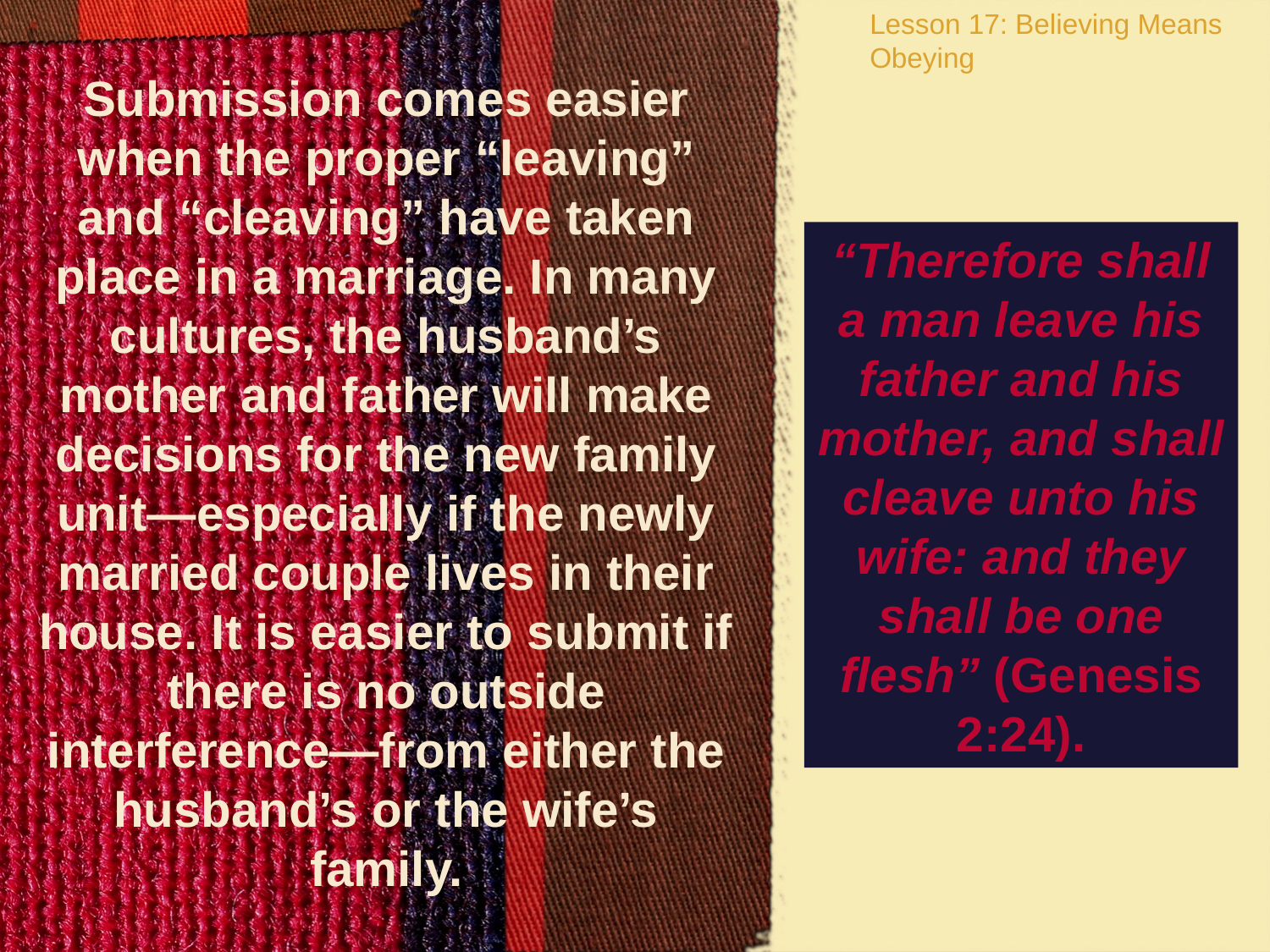

Lesson 17: Believing Means Obeying
Submission comes easier when the proper “leaving” and “cleaving” have taken place in a marriage. In many cultures, the husband’s mother and father will make decisions for the new family unit—especially if the newly married couple lives in their house. It is easier to submit if there is no outside interference—from either the husband’s or the wife’s family.
“Therefore shall a man leave his father and his mother, and shall cleave unto his wife: and they shall be one flesh” (Genesis 2:24).